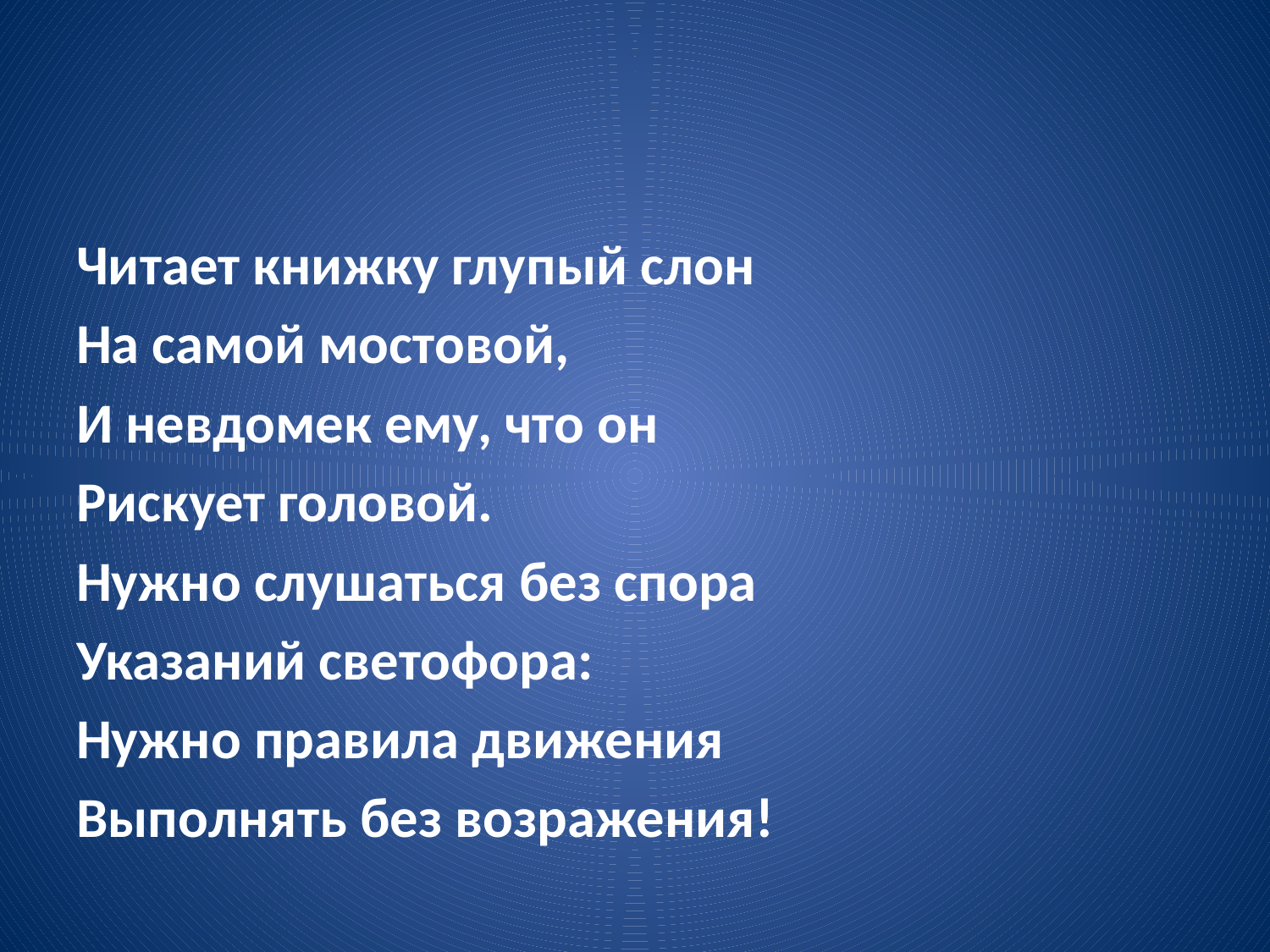

#
Читает книжку глупый слон
На самой мостовой,
И невдомек ему, что он
Рискует головой.
Нужно слушаться без спора
Указаний светофора:
Нужно правила движения
Выполнять без возражения!